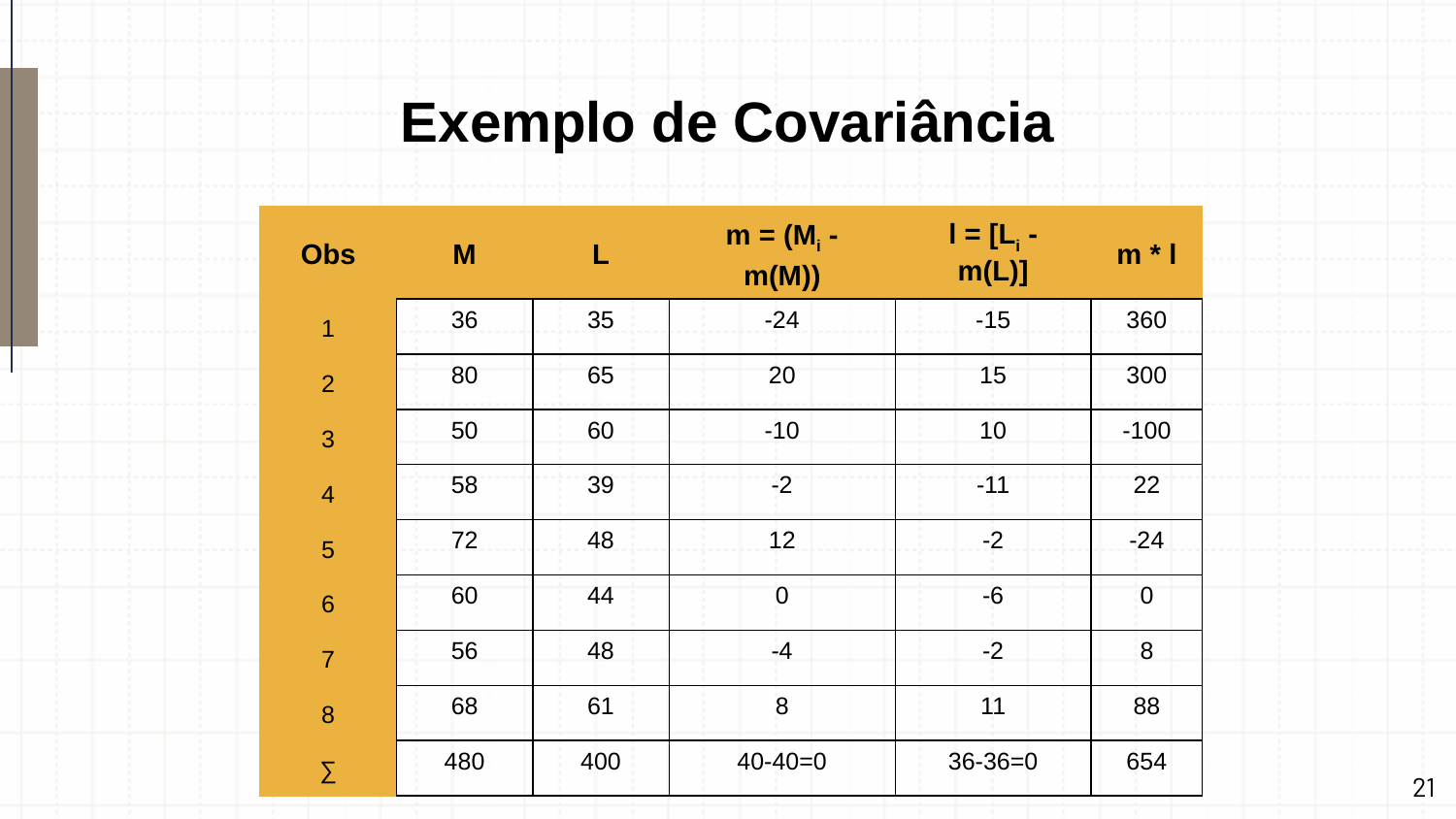

# Exemplo de Covariância

| Obs | M | L | m = (Mi - m(M)) | l = [Li - m(L)] | m \* l |
| --- | --- | --- | --- | --- | --- |
| 1 | 36 | 35 | -24 | -15 | 360 |
| 2 | 80 | 65 | 20 | 15 | 300 |
| 3 | 50 | 60 | -10 | 10 | -100 |
| 4 | 58 | 39 | -2 | -11 | 22 |
| 5 | 72 | 48 | 12 | -2 | -24 |
| 6 | 60 | 44 | 0 | -6 | 0 |
| 7 | 56 | 48 | -4 | -2 | 8 |
| 8 | 68 | 61 | 8 | 11 | 88 |
| ∑ | 480 | 400 | 40-40=0 | 36-36=0 | 654 |
21